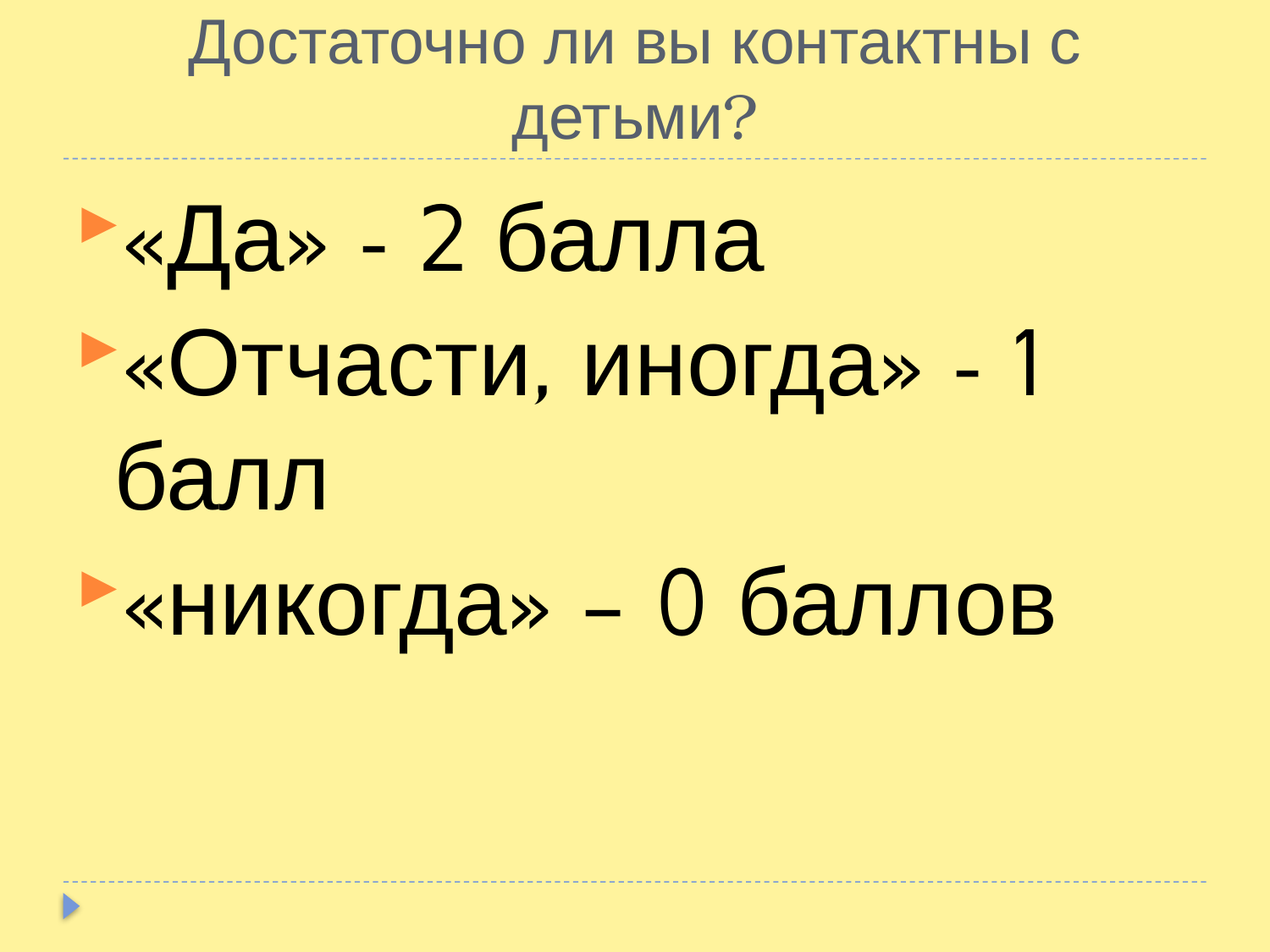

# Достаточно ли вы контактны с детьми?
«Да» - 2 балла
«Отчасти, иногда» - 1 балл
«никогда» – 0 баллов